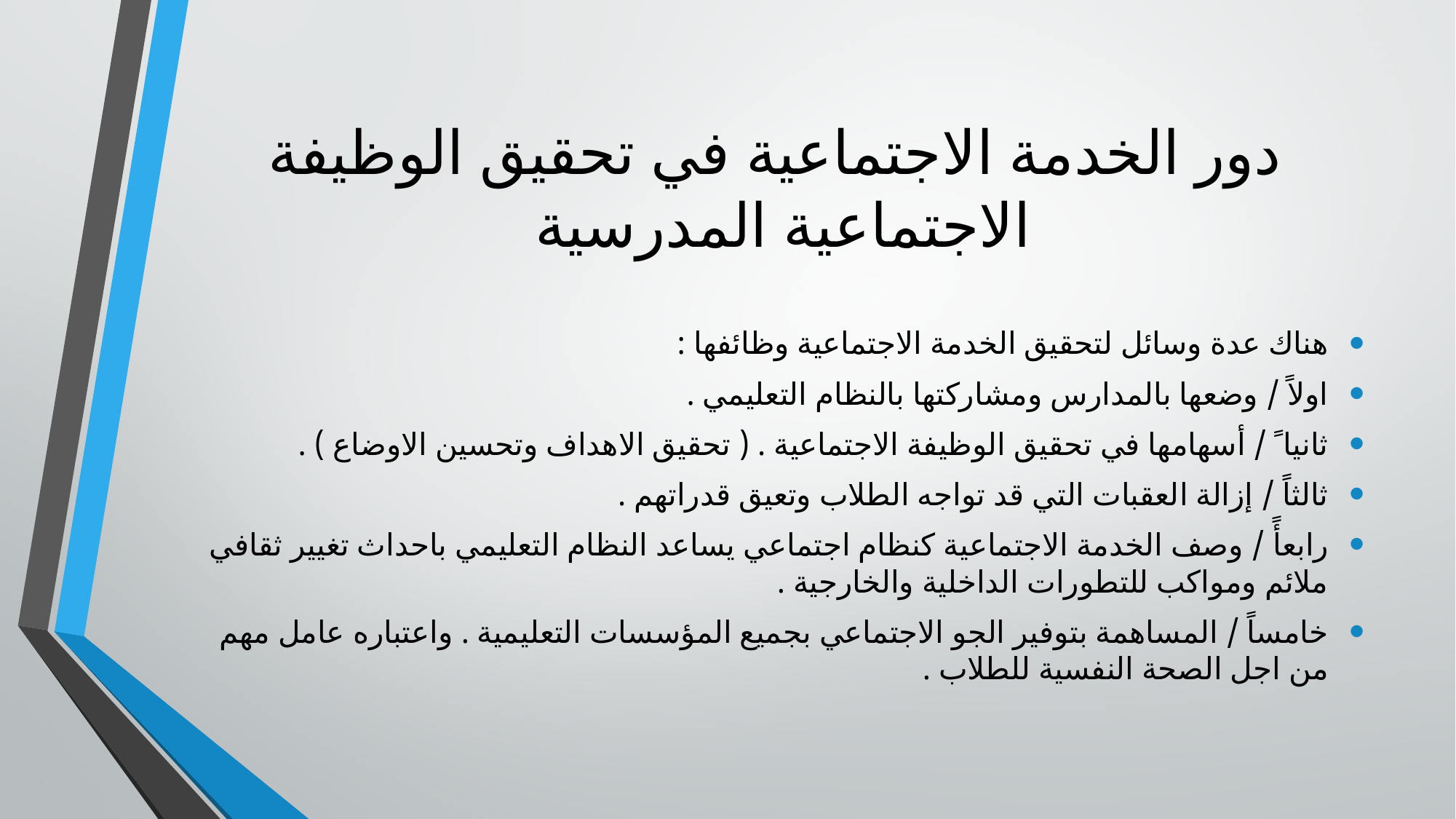

# دور الخدمة الاجتماعية في تحقيق الوظيفة الاجتماعية المدرسية
هناك عدة وسائل لتحقيق الخدمة الاجتماعية وظائفها :
اولاً / وضعها بالمدارس ومشاركتها بالنظام التعليمي .
ثانيا ً / أسهامها في تحقيق الوظيفة الاجتماعية . ( تحقيق الاهداف وتحسين الاوضاع ) .
ثالثاً / إزالة العقبات التي قد تواجه الطلاب وتعيق قدراتهم .
رابعأً / وصف الخدمة الاجتماعية كنظام اجتماعي يساعد النظام التعليمي باحداث تغيير ثقافي ملائم ومواكب للتطورات الداخلية والخارجية .
خامساً / المساهمة بتوفير الجو الاجتماعي بجميع المؤسسات التعليمية . واعتباره عامل مهم من اجل الصحة النفسية للطلاب .